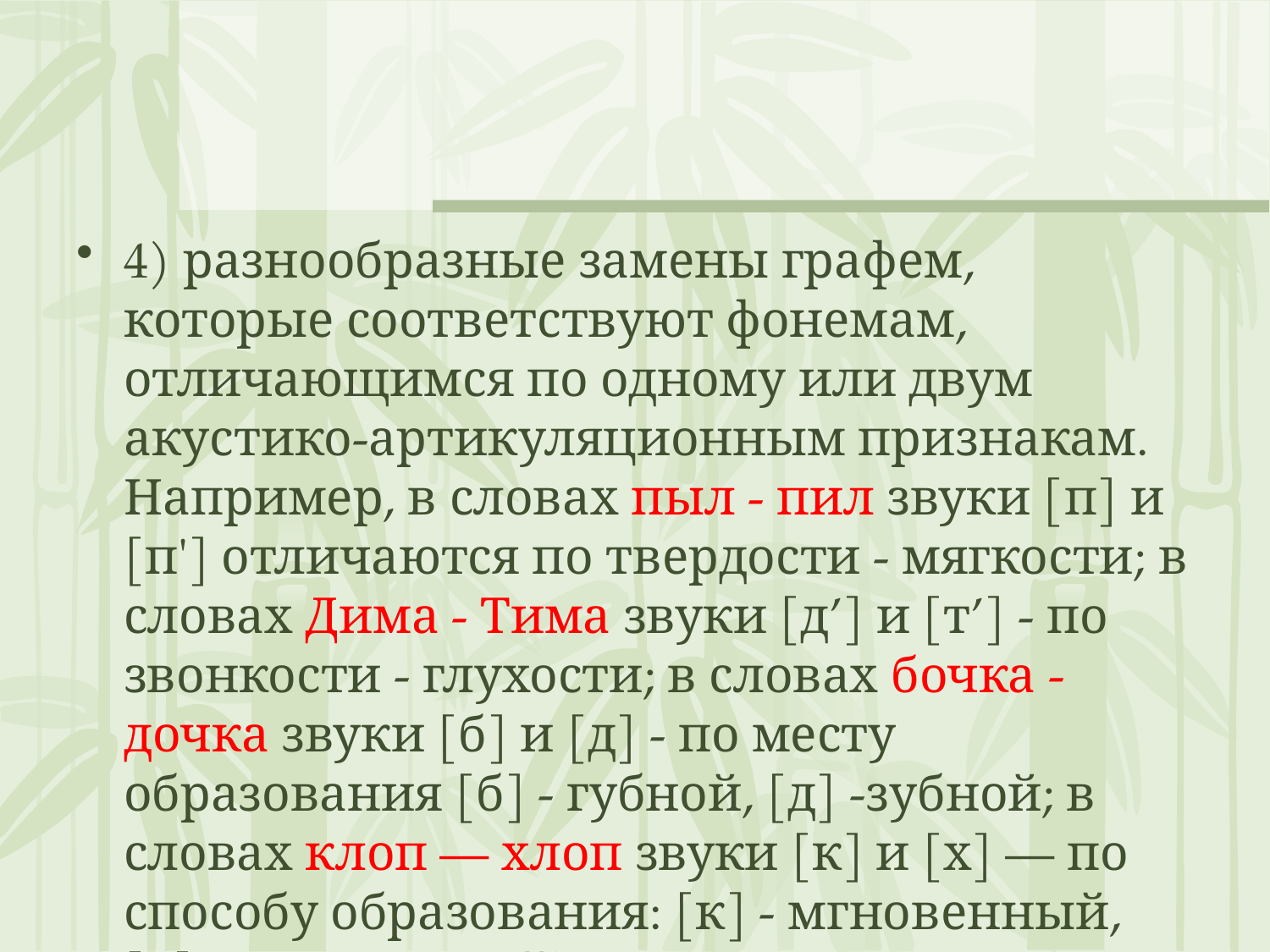

#
4) разнообразные замены графем, которые соответствуют фонемам, отличающимся по одному или двум акустико-артикуляционным признакам. Например, в словах пыл - пил звуки [п] и [п'] отличаются по твердости - мягкости; в словах Дима - Тима звуки [д’] и [т’] - по звонкости - глухости; в словах бочка - дочка звуки [б] и [д] - по месту образования [б] - губной, [д] -зубной; в словах клоп — хлоп звуки [к] и [х] — по способу образования: [к] - мгновенный, [х] - длительный).